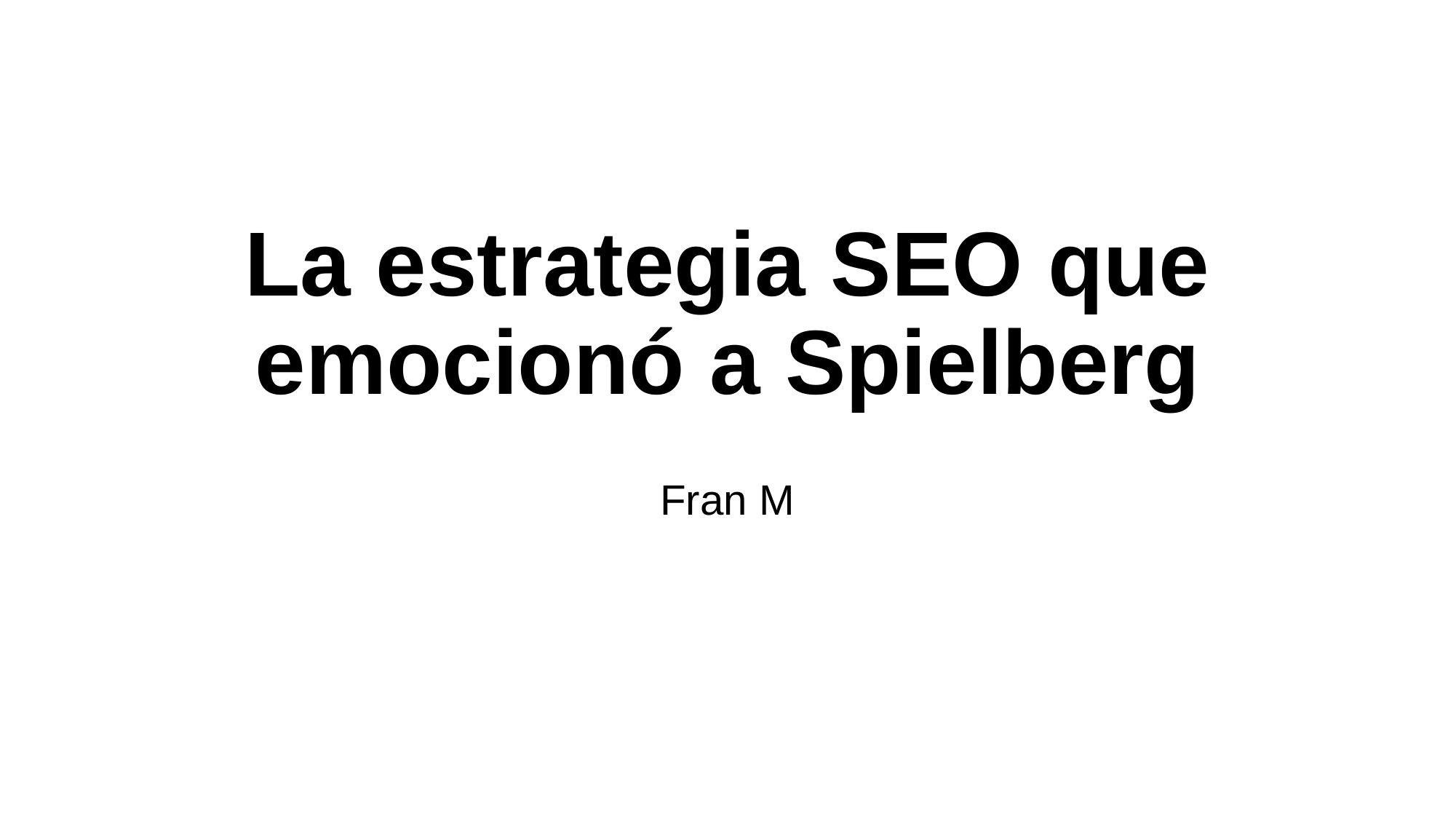

# La estrategia SEO que emocionó a Spielberg
Fran M